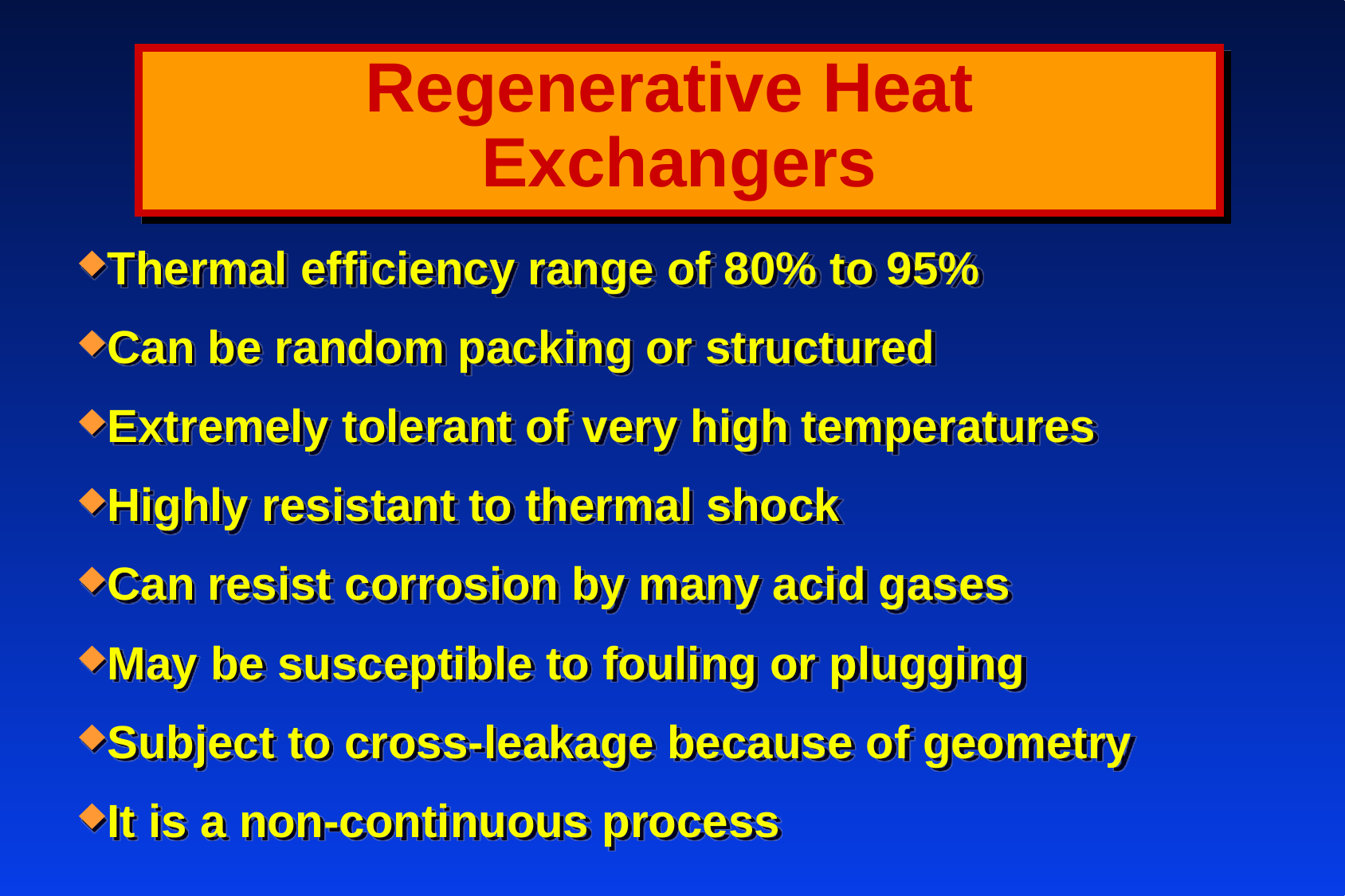

Regenerative Heat
Exchangers
Thermal efficiency range of 80% to 95%
Can be random packing or structured
Extremely tolerant of very high temperatures
Highly resistant to thermal shock
Can resist corrosion by many acid gases
May be susceptible to fouling or plugging
Subject to cross-leakage because of geometry
It is a non-continuous process